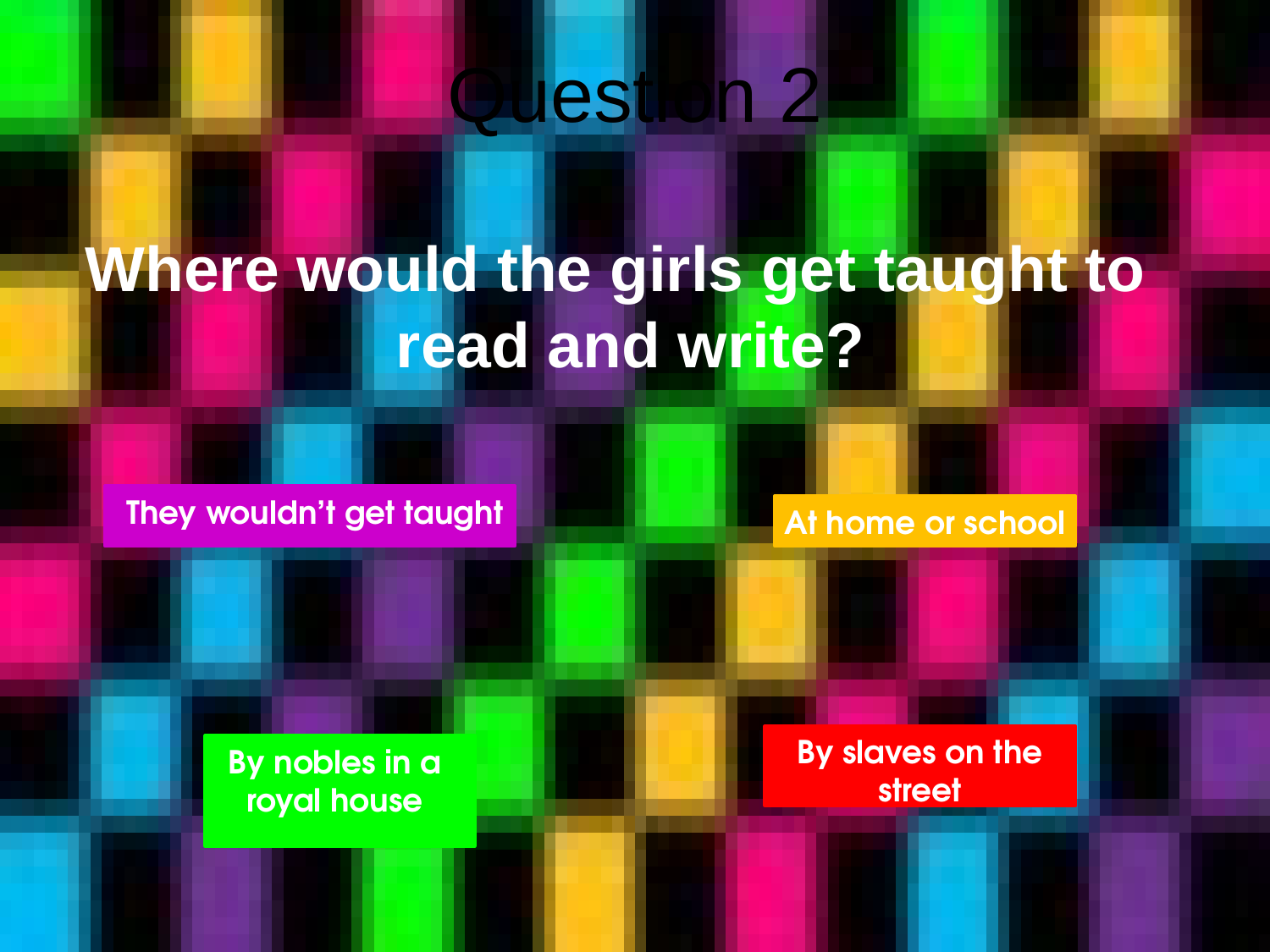

Question 2
Where would the girls get taught to read and write?

They wouldn’t get taught
At home or school

By slaves on the street

By nobles in a royal house